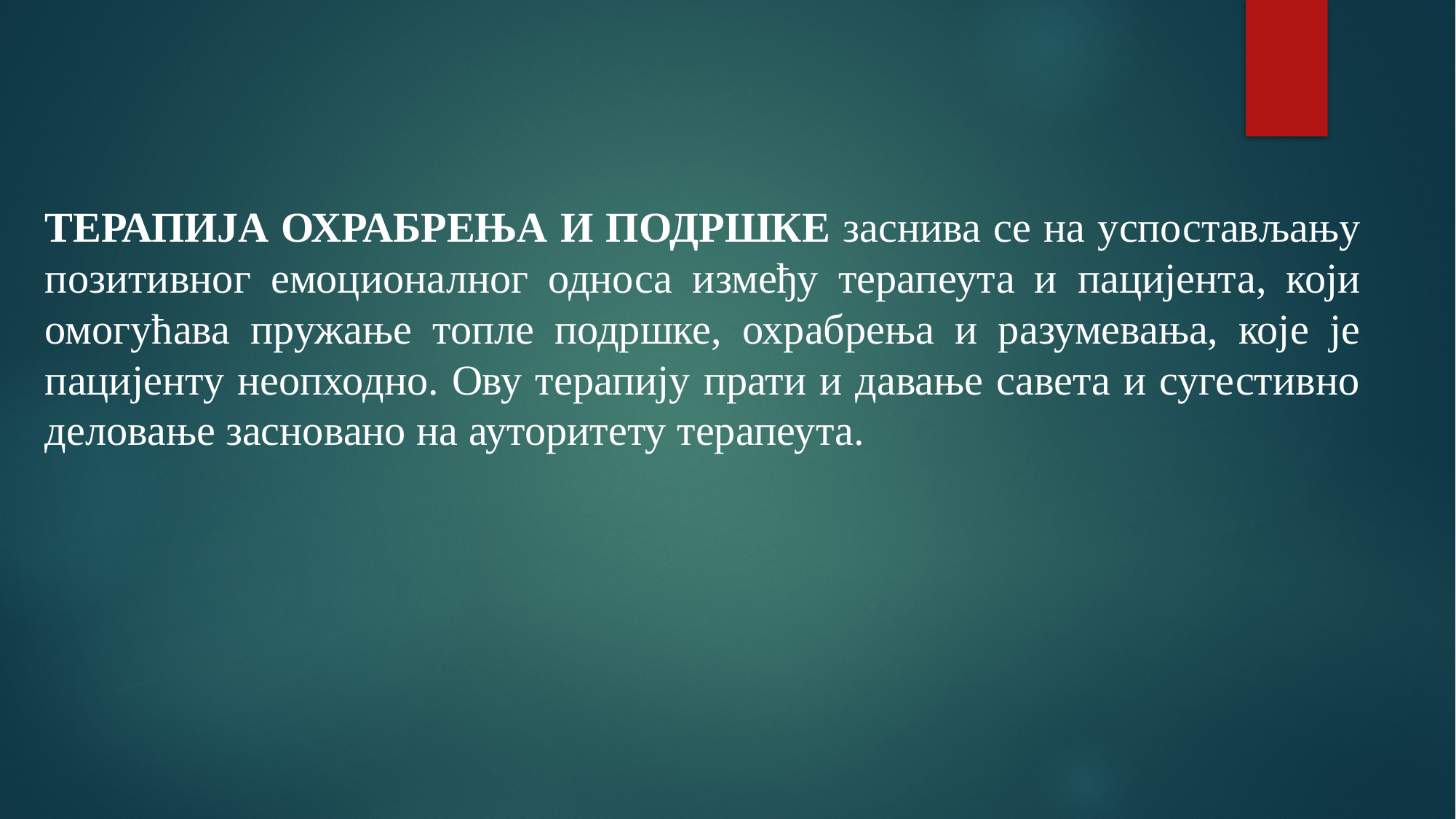

ТЕРАПИЈА ОХРАБРЕЊА И ПОДРШКЕ заснива се на успостављању позитивног емоционалног односа између терапеута и пацијента, који омогућава пружање топле подршке, охрабрења и разумевања, које је пацијенту неопходно. Ову терапију прати и давање савета и сугестивно деловање засновано на ауторитету терапеута.